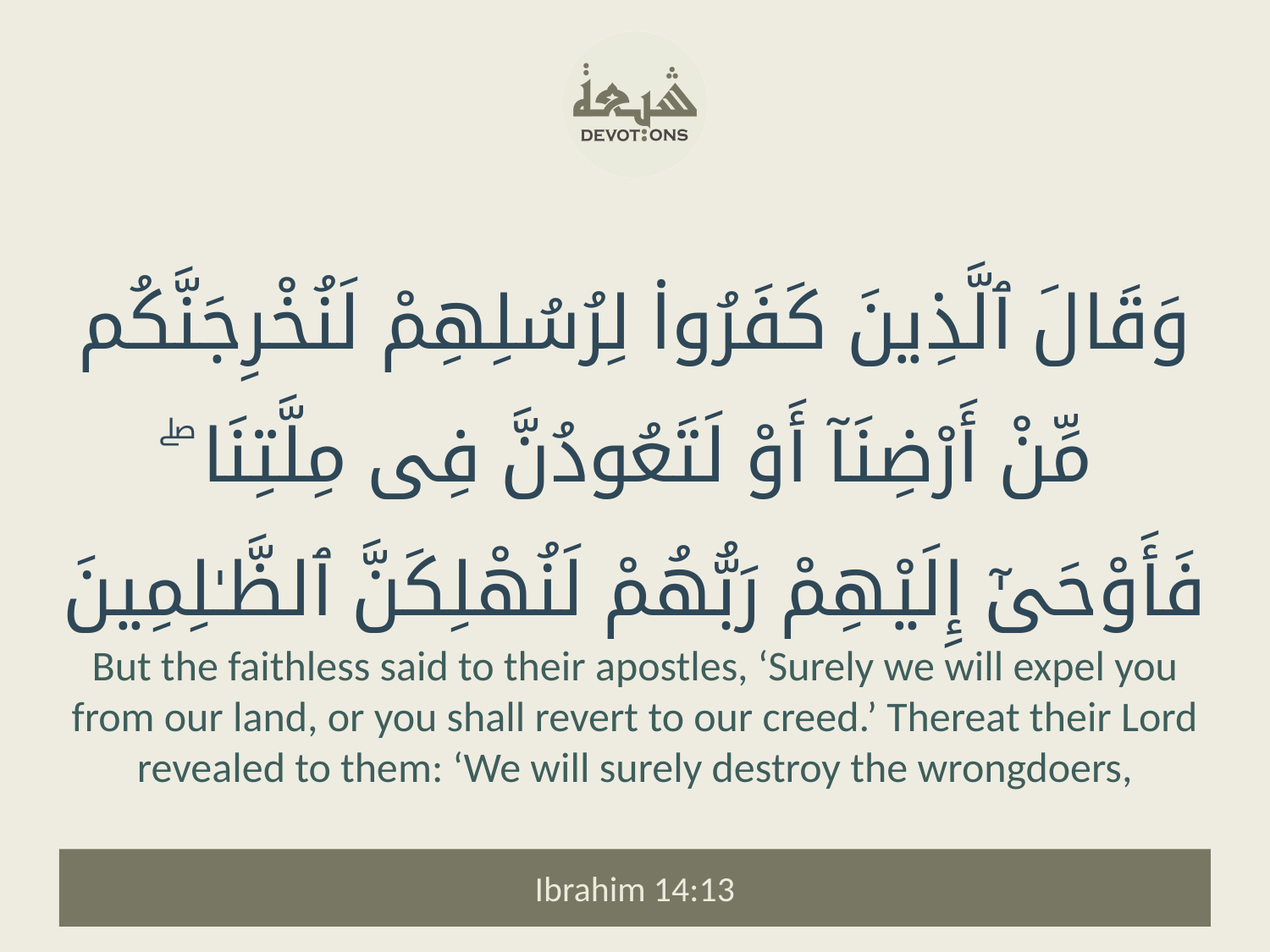

وَقَالَ ٱلَّذِينَ كَفَرُوا۟ لِرُسُلِهِمْ لَنُخْرِجَنَّكُم مِّنْ أَرْضِنَآ أَوْ لَتَعُودُنَّ فِى مِلَّتِنَا ۖ فَأَوْحَىٰٓ إِلَيْهِمْ رَبُّهُمْ لَنُهْلِكَنَّ ٱلظَّـٰلِمِينَ
But the faithless said to their apostles, ‘Surely we will expel you from our land, or you shall revert to our creed.’ Thereat their Lord revealed to them: ‘We will surely destroy the wrongdoers,
Ibrahim 14:13